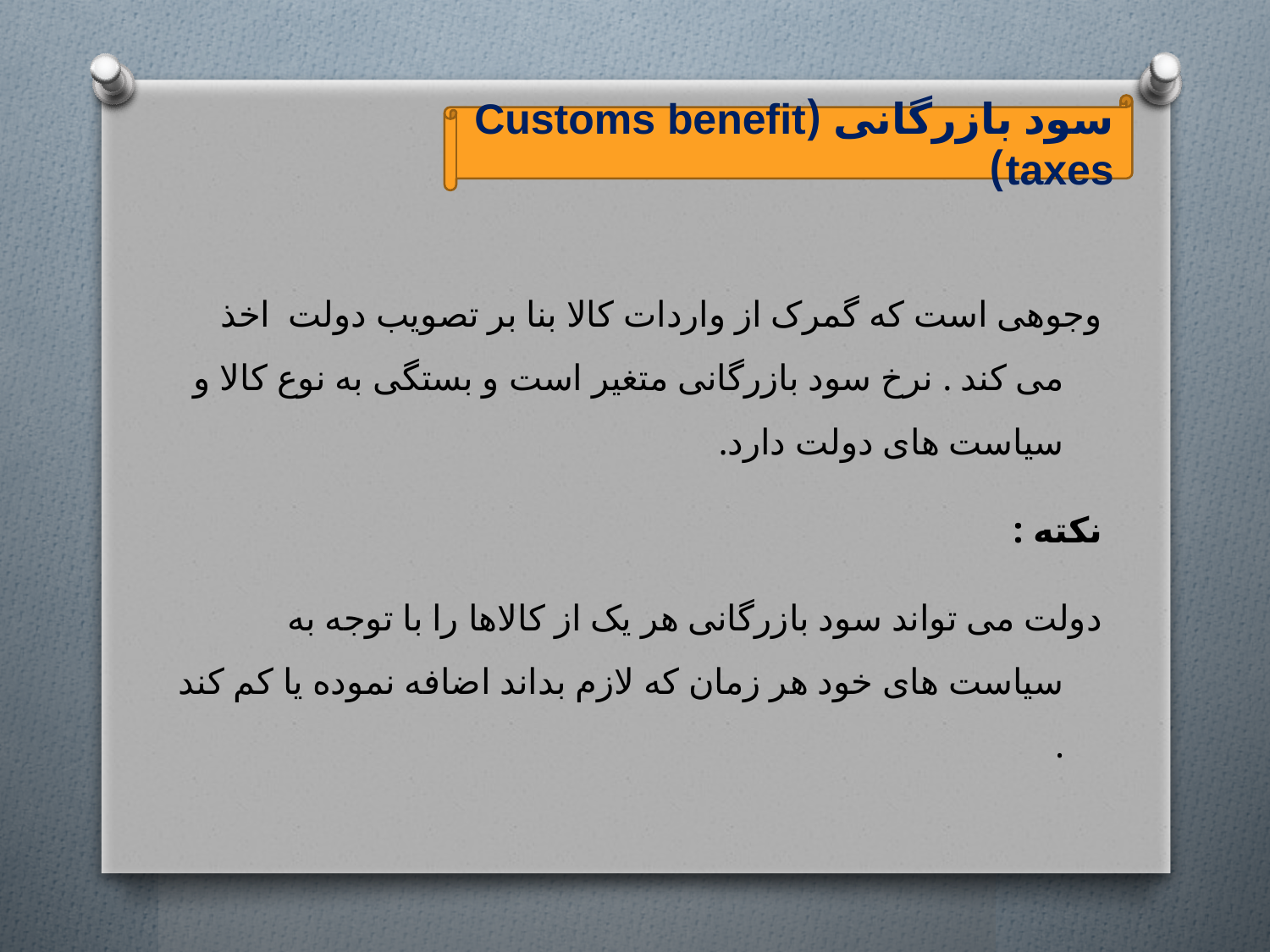

سود بازرگانی (Customs benefit taxes)
وجوهی است که گمرک از واردات کالا بنا بر تصویب دولت  اخذ می کند . نرخ سود بازرگانی متغیر است و بستگی به نوع کالا و سیاست های دولت دارد.
نکته :
دولت می تواند سود بازرگانی هر یک از کالاها را با توجه به سیاست های خود هر زمان که لازم بداند اضافه نموده یا کم کند .